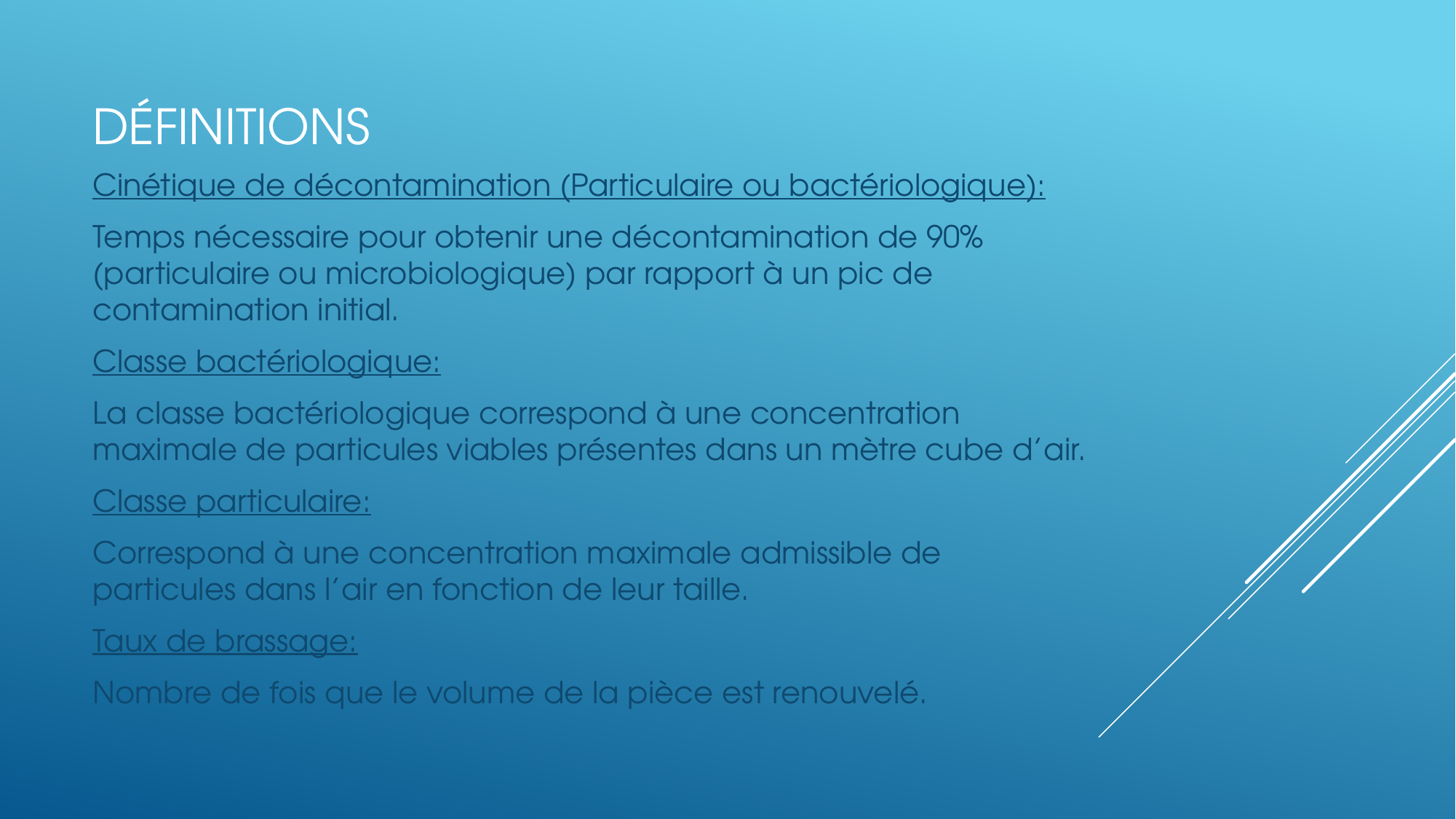

# Définitions
Cinétique de décontamination (Particulaire ou bactériologique):
Temps nécessaire pour obtenir une décontamination de 90% (particulaire ou microbiologique) par rapport à un pic de contamination initial.
Classe bactériologique:
La classe bactériologique correspond à une concentration maximale de particules viables présentes dans un mètre cube d’air.
Classe particulaire:
Correspond à une concentration maximale admissible de particules dans l’air en fonction de leur taille.
Taux de brassage:
Nombre de fois que le volume de la pièce est renouvelé.